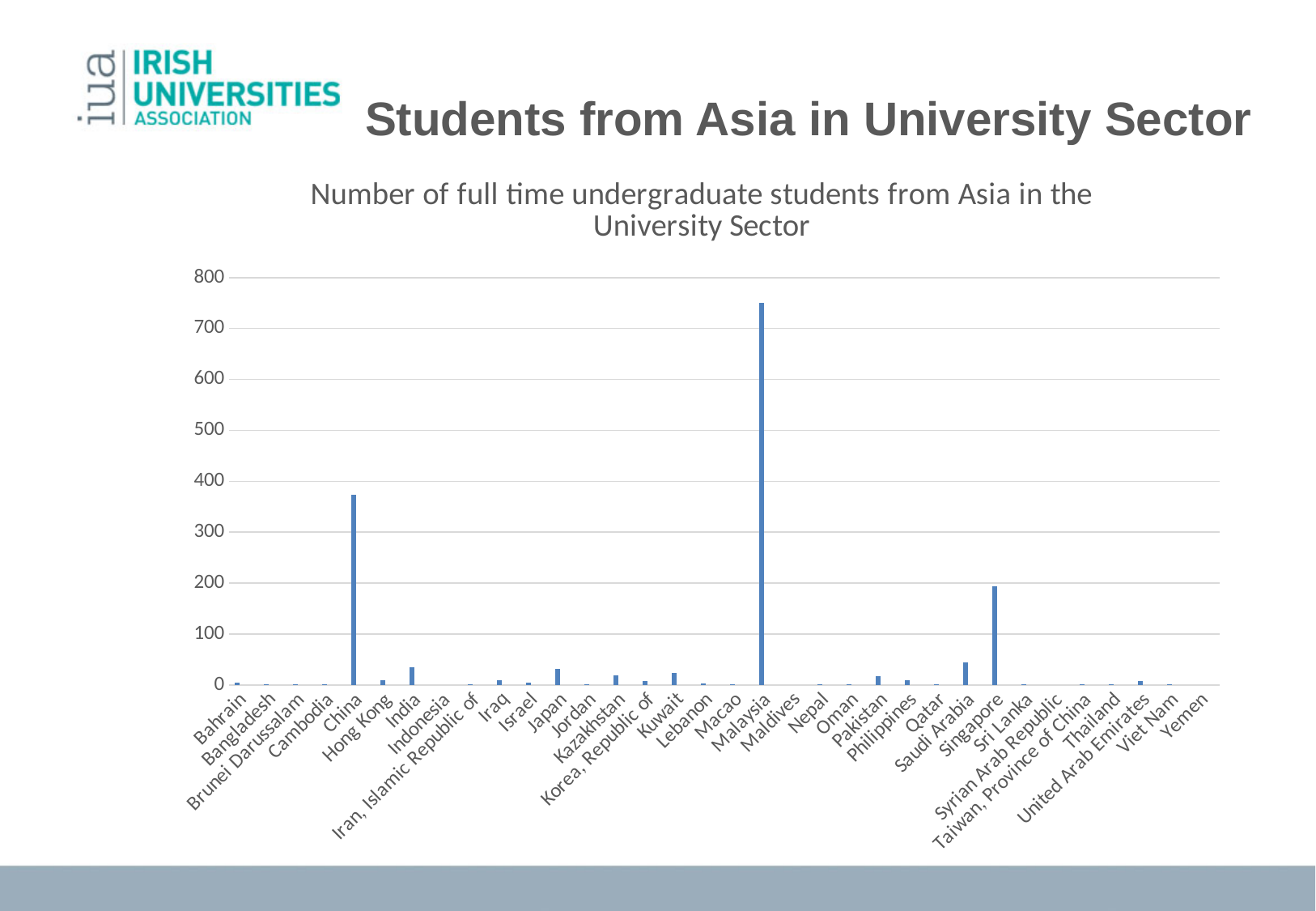

Students from Asia in University Sector

### Chart: Number of full time undergraduate students from Asia in the University Sector

| Category | Number of undergraduate full time students from Asia in Irish Universities  | Column1 | Column2 |
|---|---|---|---|
| Bahrain | 5.0 | None | None |
| Bangladesh | 2.0 | None | None |
| Brunei Darussalam | 2.0 | None | None |
| Cambodia | 1.0 | None | None |
| China | 374.0 | None | None |
| Hong Kong | 9.0 | None | None |
| India | 35.0 | None | None |
| Indonesia | None | None | None |
| Iran, Islamic Republic of | 1.0 | None | None |
| Iraq | 9.0 | None | None |
| Israel | 4.0 | None | None |
| Japan | 32.0 | None | None |
| Jordan | 1.0 | None | None |
| Kazakhstan | 19.0 | None | None |
| Korea, Republic of | 7.0 | None | None |
| Kuwait | 23.0 | None | None |
| Lebanon | 3.0 | None | None |
| Macao | 1.0 | None | None |
| Malaysia | 751.0 | None | None |
| Maldives | None | None | None |
| Nepal | 2.0 | None | None |
| Oman | 2.0 | None | None |
| Pakistan | 18.0 | None | None |
| Philippines | 9.0 | None | None |
| Qatar | 1.0 | None | None |
| Saudi Arabia | 45.0 | None | None |
| Singapore | 194.0 | None | None |
| Sri Lanka | 1.0 | None | None |
| Syrian Arab Republic | None | None | None |
| Taiwan, Province of China | 1.0 | None | None |
| Thailand | 1.0 | None | None |
| United Arab Emirates | 8.0 | None | None |
| Viet Nam | 1.0 | None | None |
| Yemen | None | None | None |